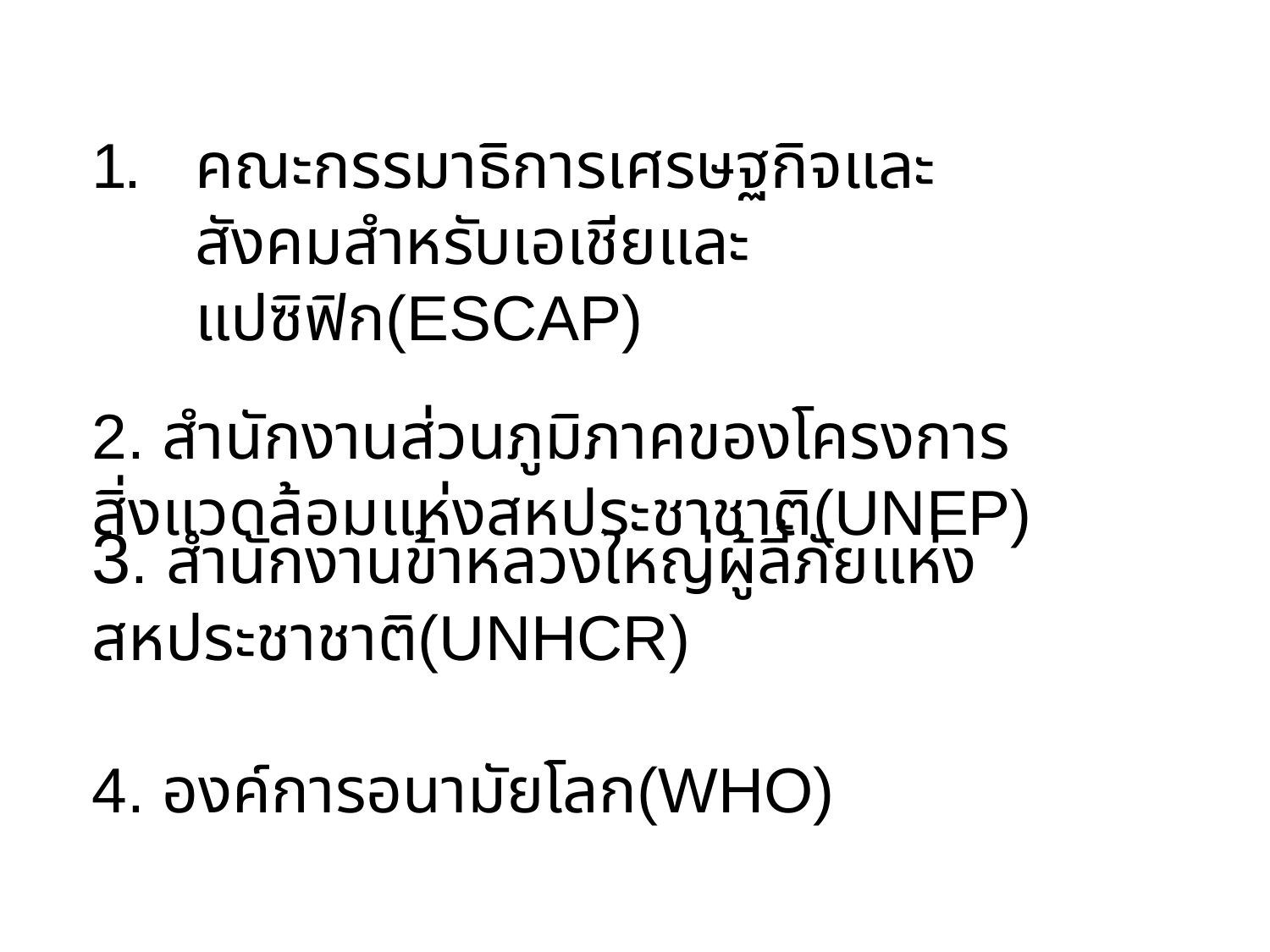

คณะกรรมาธิการเศรษฐกิจและสังคมสำหรับเอเชียและแปซิฟิก(ESCAP)

2. สำนักงานส่วนภูมิภาคของโครงการสิ่งแวดล้อมแห่งสหประชาชาติ(UNEP)

3. สำนักงานข้าหลวงใหญ่ผู้ลี้ภัยแห่งสหประชาชาติ(UNHCR)

4. องค์การอนามัยโลก(WHO)